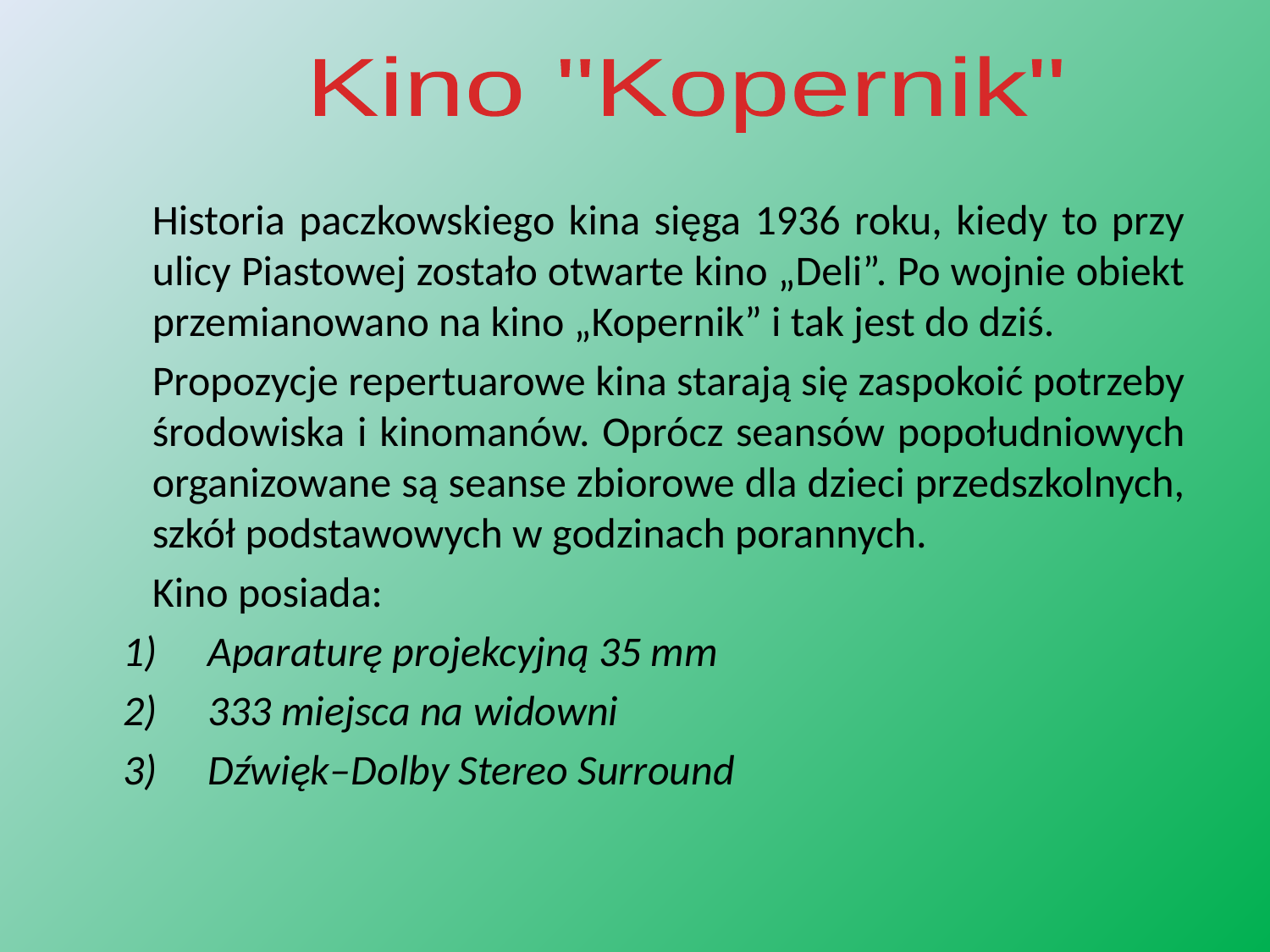

Kino "Kopernik"
	Historia paczkowskiego kina sięga 1936 roku, kiedy to przy ulicy Piastowej zostało otwarte kino „Deli”. Po wojnie obiekt przemianowano na kino „Kopernik” i tak jest do dziś.
	Propozycje repertuarowe kina starają się zaspokoić potrzeby środowiska i kinomanów. Oprócz seansów popołudniowych organizowane są seanse zbiorowe dla dzieci przedszkolnych, szkół podstawowych w godzinach porannych.
	Kino posiada:
Aparaturę projekcyjną 35 mm
333 miejsca na widowni
Dźwięk–Dolby Stereo Surround